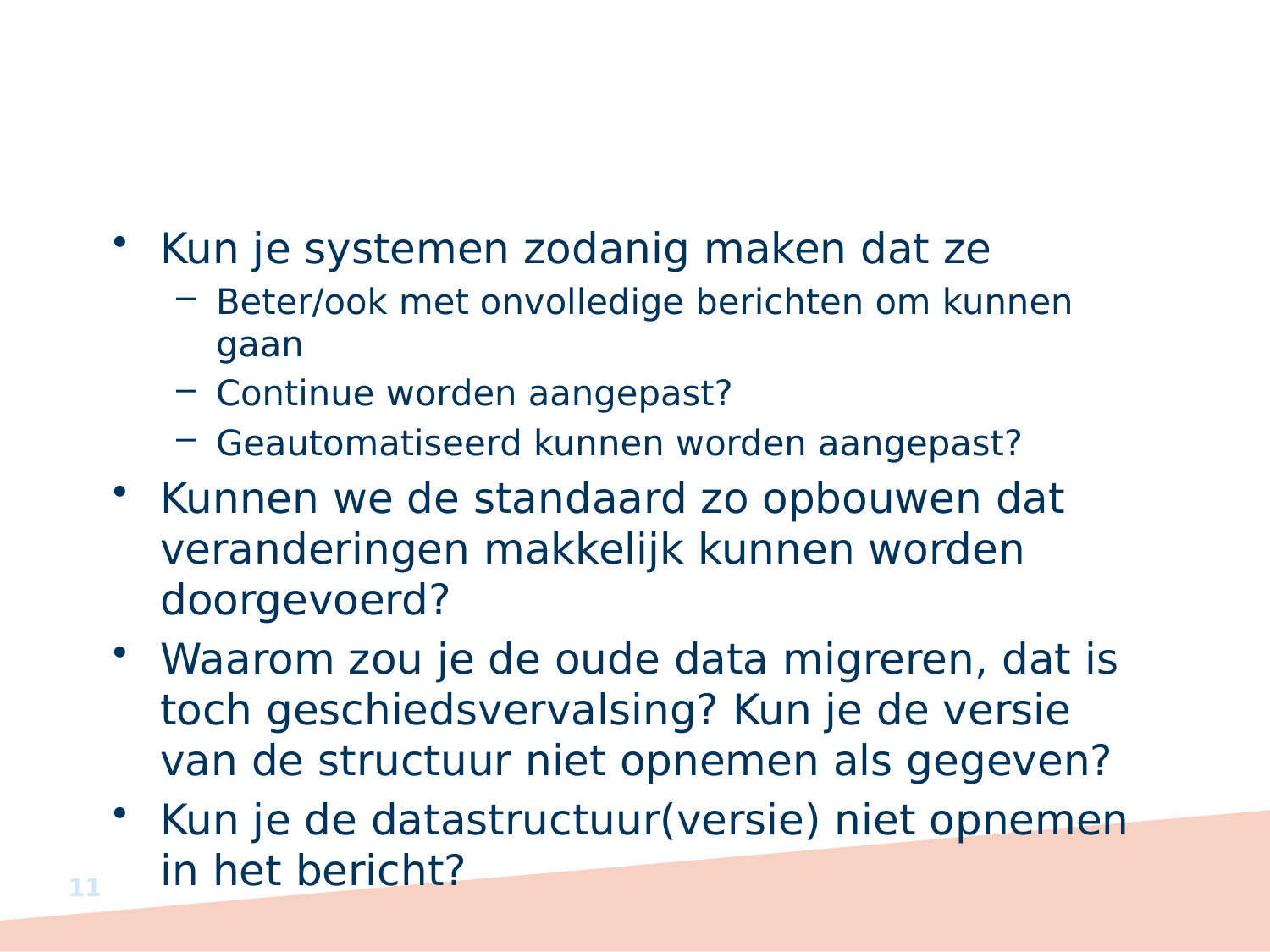

#
Kun je systemen zodanig maken dat ze
Beter/ook met onvolledige berichten om kunnen gaan
Continue worden aangepast?
Geautomatiseerd kunnen worden aangepast?
Kunnen we de standaard zo opbouwen dat veranderingen makkelijk kunnen worden doorgevoerd?
Waarom zou je de oude data migreren, dat is toch geschiedsvervalsing? Kun je de versie van de structuur niet opnemen als gegeven?
Kun je de datastructuur(versie) niet opnemen in het bericht?
11